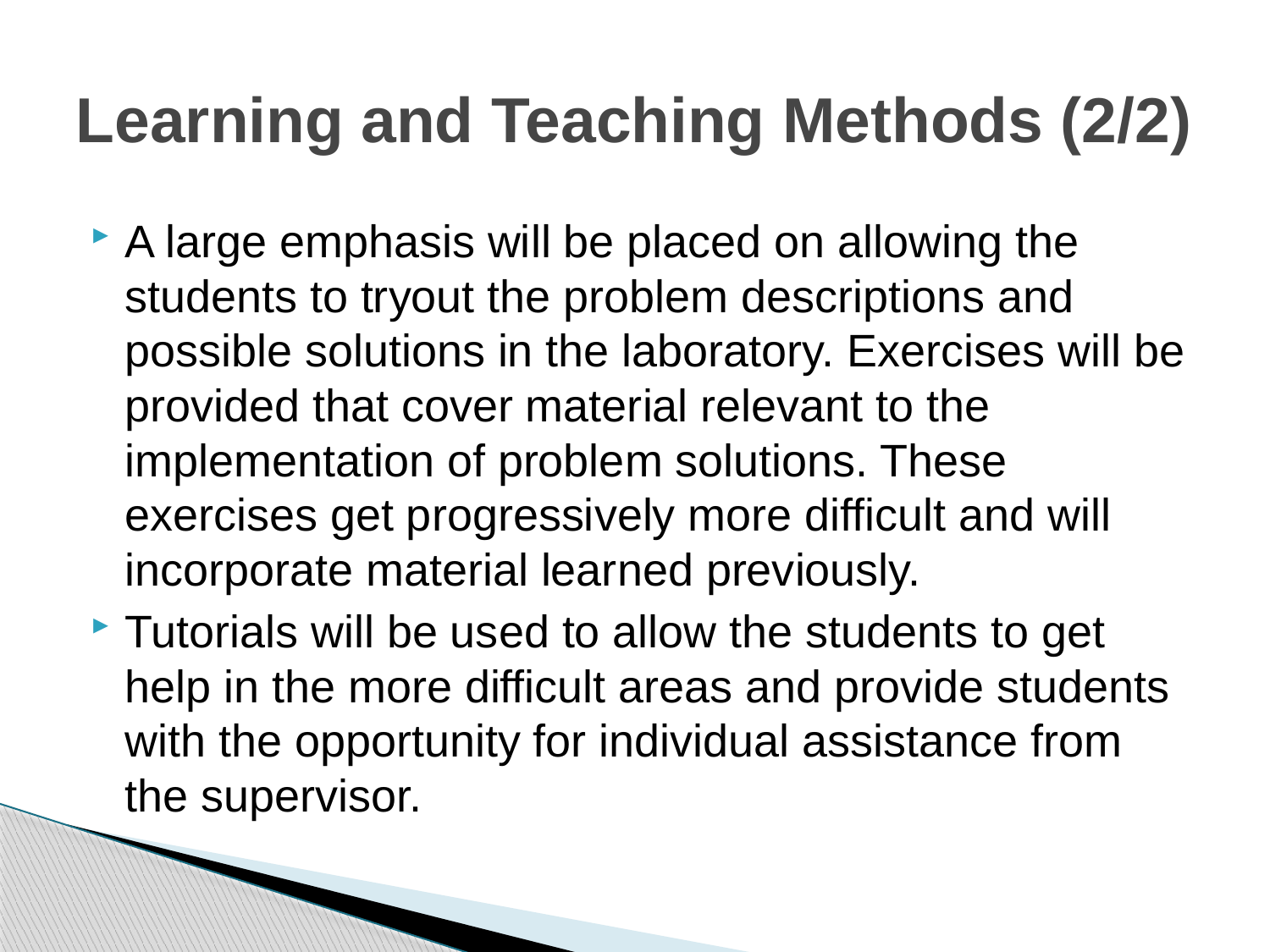

# Learning and Teaching Methods (2/2)
A large emphasis will be placed on allowing the students to tryout the problem descriptions and possible solutions in the laboratory. Exercises will be provided that cover material relevant to the implementation of problem solutions. These exercises get progressively more difficult and will incorporate material learned previously.
Tutorials will be used to allow the students to get help in the more difficult areas and provide students with the opportunity for individual assistance from the supervisor.